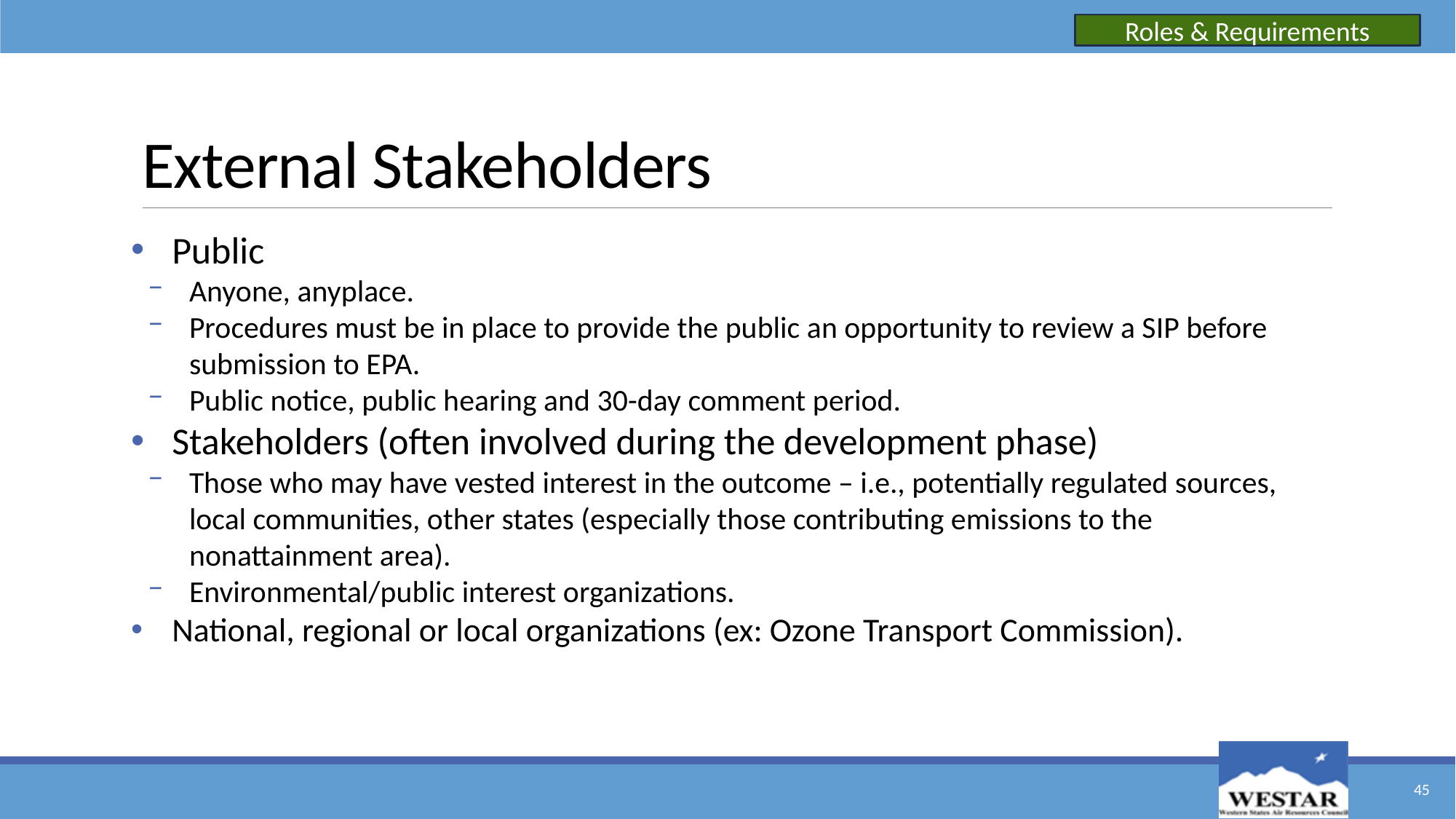

Roles & Requirements
# External Stakeholders
Public
Anyone, anyplace.
Procedures must be in place to provide the public an opportunity to review a SIP before submission to EPA.
Public notice, public hearing and 30-day comment period.
Stakeholders (often involved during the development phase)
Those who may have vested interest in the outcome – i.e., potentially regulated sources, local communities, other states (especially those contributing emissions to the nonattainment area).
Environmental/public interest organizations.
National, regional or local organizations (ex: Ozone Transport Commission).
45